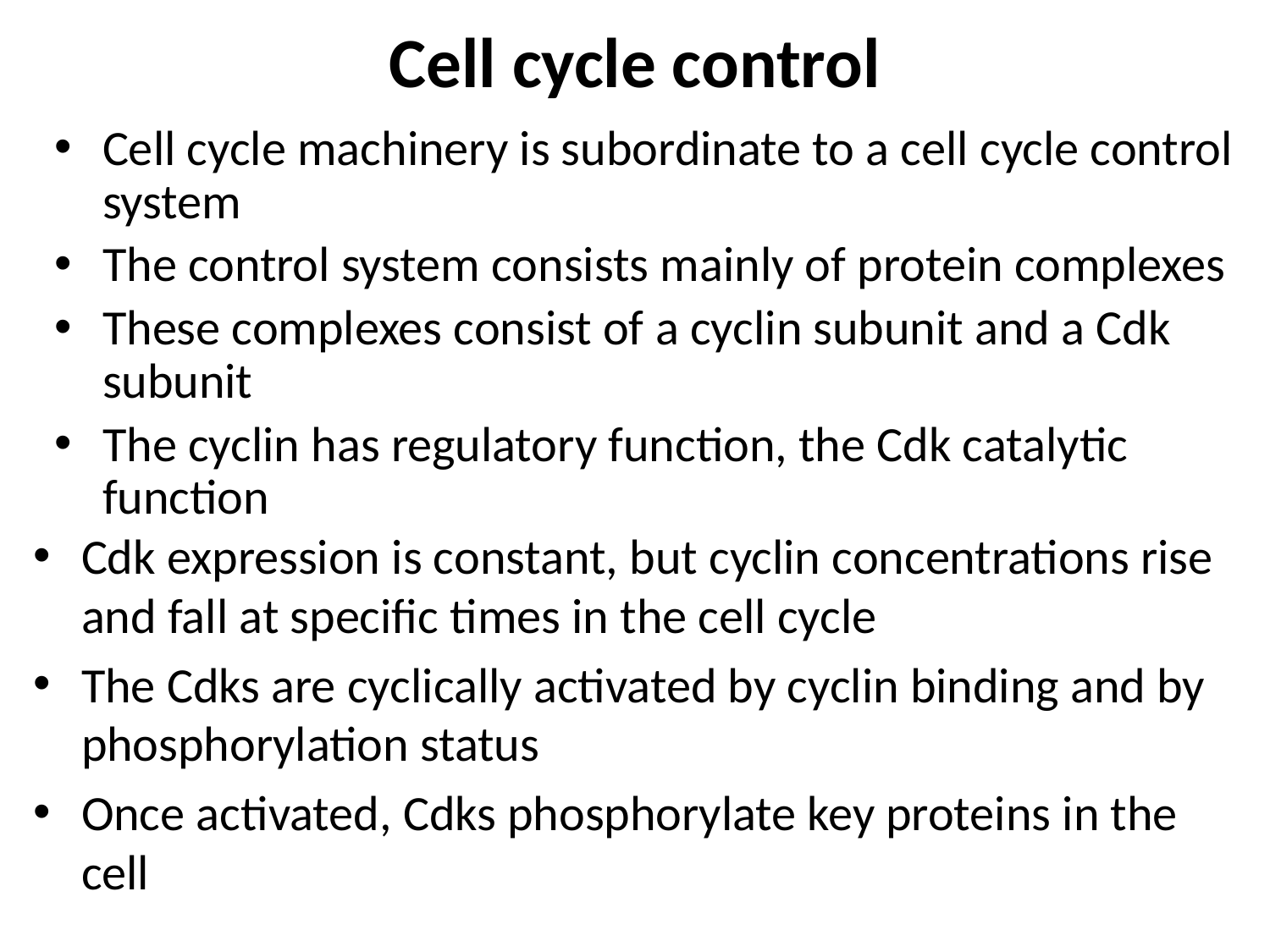

Cell cycle control
Cell cycle machinery is subordinate to a cell cycle control system
The control system consists mainly of protein complexes
These complexes consist of a cyclin subunit and a Cdk subunit
The cyclin has regulatory function, the Cdk catalytic function
Cdk expression is constant, but cyclin concentrations rise and fall at specific times in the cell cycle
The Cdks are cyclically activated by cyclin binding and by phosphorylation status
Once activated, Cdks phosphorylate key proteins in the cell